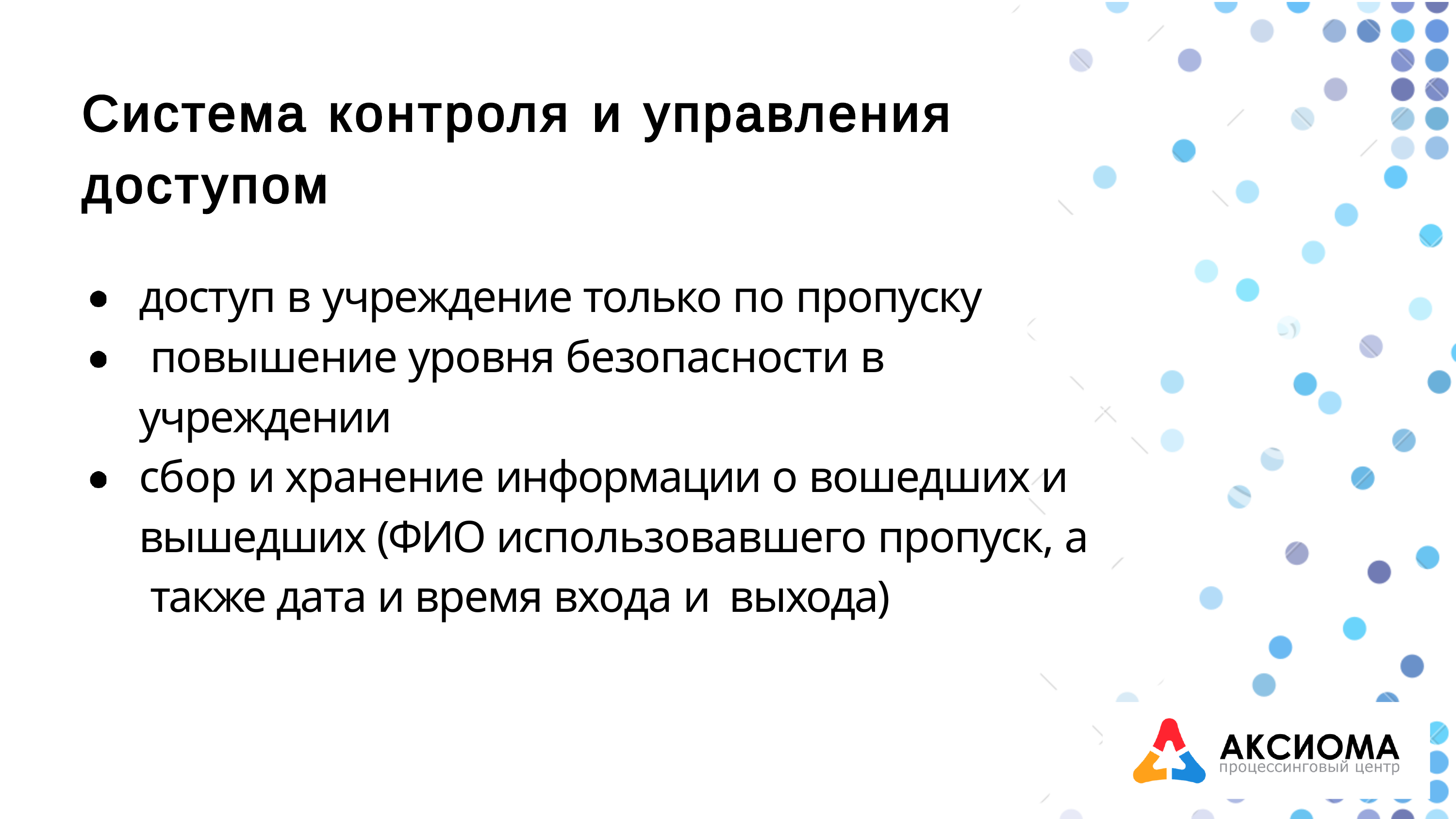

# Система контроля и управления  доступом
доступ в учреждение только по пропуску  повышение уровня безопасности в  учреждении
сбор и хранение информации о вошедших и  вышедших (ФИО использовавшего пропуск, а  также дата и время входа и выхода)